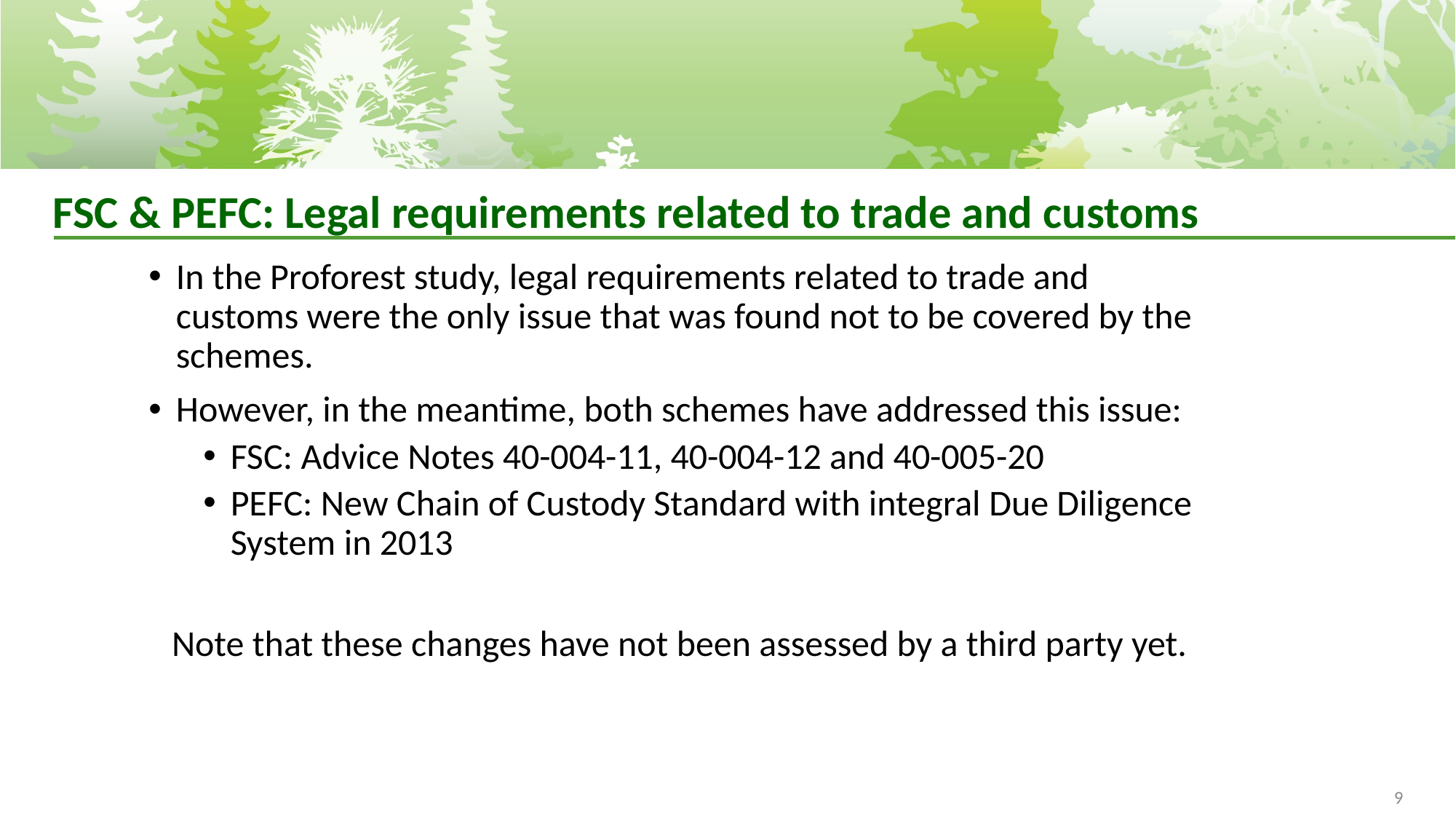

# FSC & PEFC: Legal requirements related to trade and customs
In the Proforest study, legal requirements related to trade and customs were the only issue that was found not to be covered by the schemes.
However, in the meantime, both schemes have addressed this issue:
FSC: Advice Notes 40-004-11, 40-004-12 and 40-005-20
PEFC: New Chain of Custody Standard with integral Due Diligence System in 2013

Note that these changes have not been assessed by a third party yet.
9